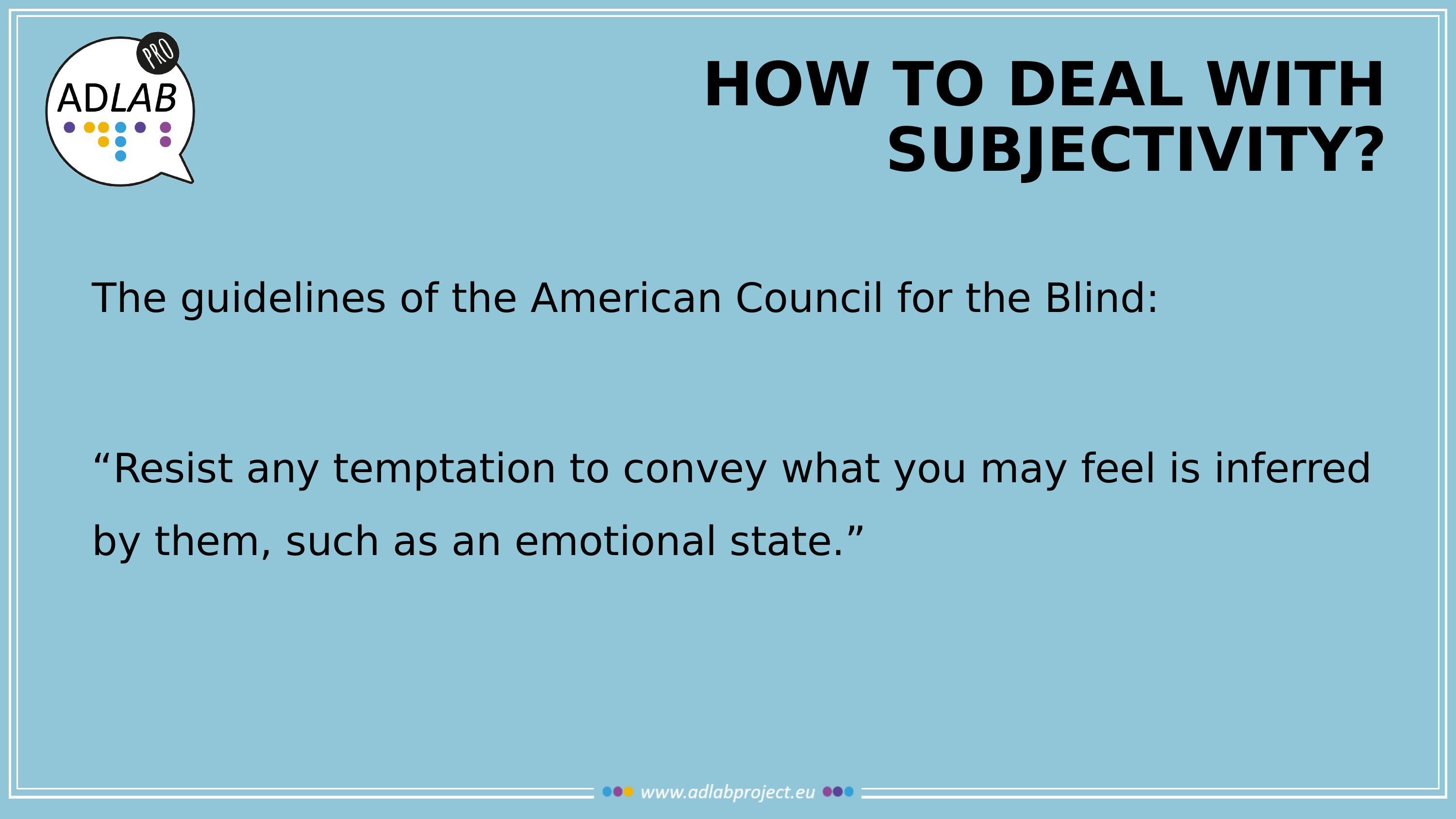

# HOW TO DEAL WITH SUBJECTIVITY?
The guidelines of the American Council for the Blind:

“Resist any temptation to convey what you may feel is inferred by them, such as an emotional state.”